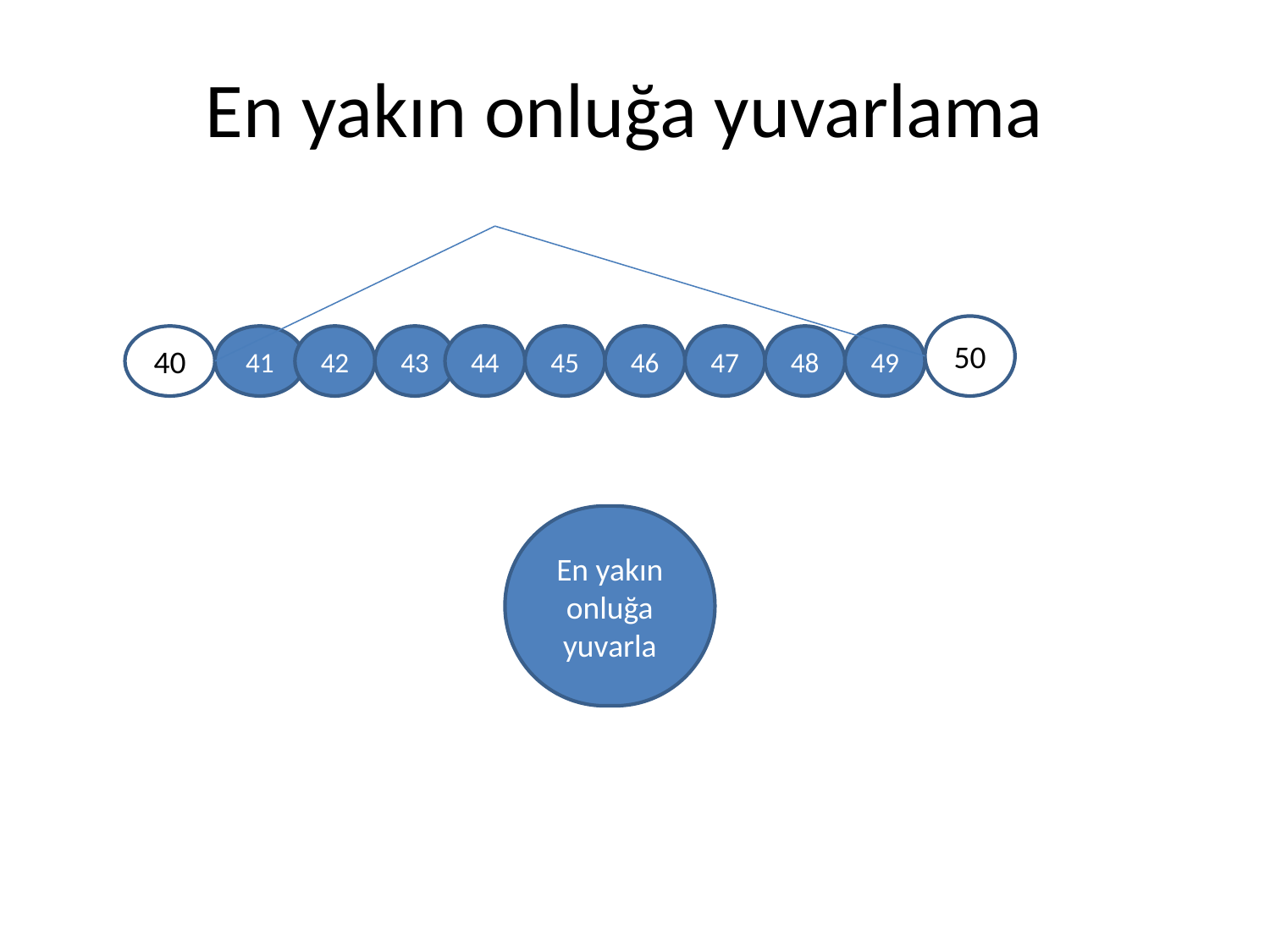

# En yakın onluğa yuvarlama
50
40
41
42
43
44
45
46
47
48
49
En yakın onluğa yuvarla